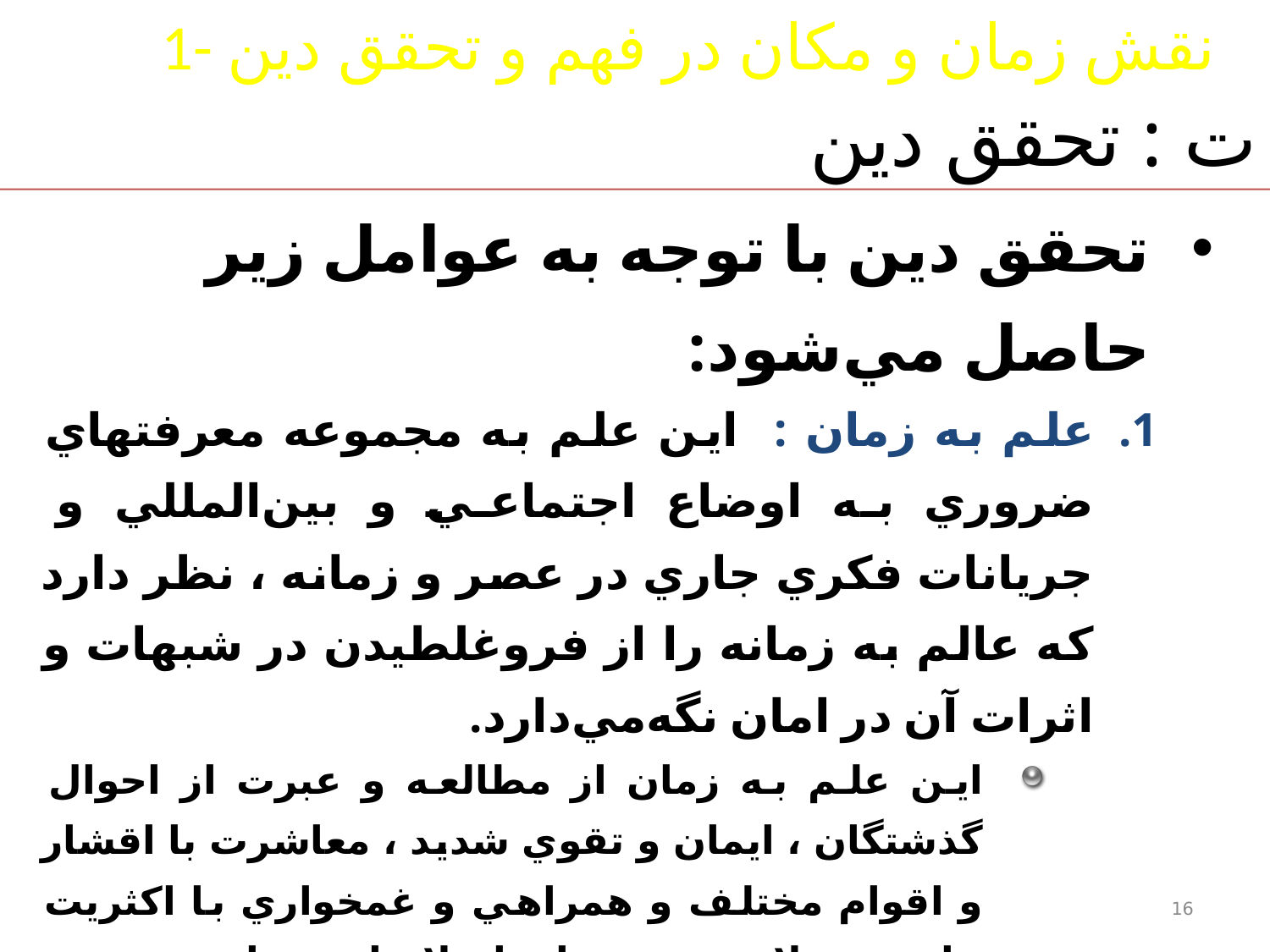

1- نقش زمان و مكان در فهم و تحقق دين
# ت : تحقق دين
تحقق دين با توجه به عوامل زير حاصل مي‌شود:
علم به زمان :  اين علم به مجموعه معرفتهاي ضروري به اوضاع اجتماعي و بين‌المللي و جريانات فكري جاري در عصر و زمانه ، نظر دارد كه عالم به زمانه را از فروغلطيدن در شبهات و اثرات آن در امان نگه‌مي‌دارد.
اين علم به زمان از مطالعه و عبرت از احوال گذشتگان ، ايمان و تقوي شديد ، معاشرت با اقشار و اقوام مختلف و همراهي و غمخواري با اكثريت جامعه و تلاش جدي براي اصلاح امورشان بخصوص فقر اقتصادي و فرهنگي‌شان و آگاهي بر معرفتهاي حوزوي و دانشگاهي و حوادث گوناگون حاصل مي‌شود.

16